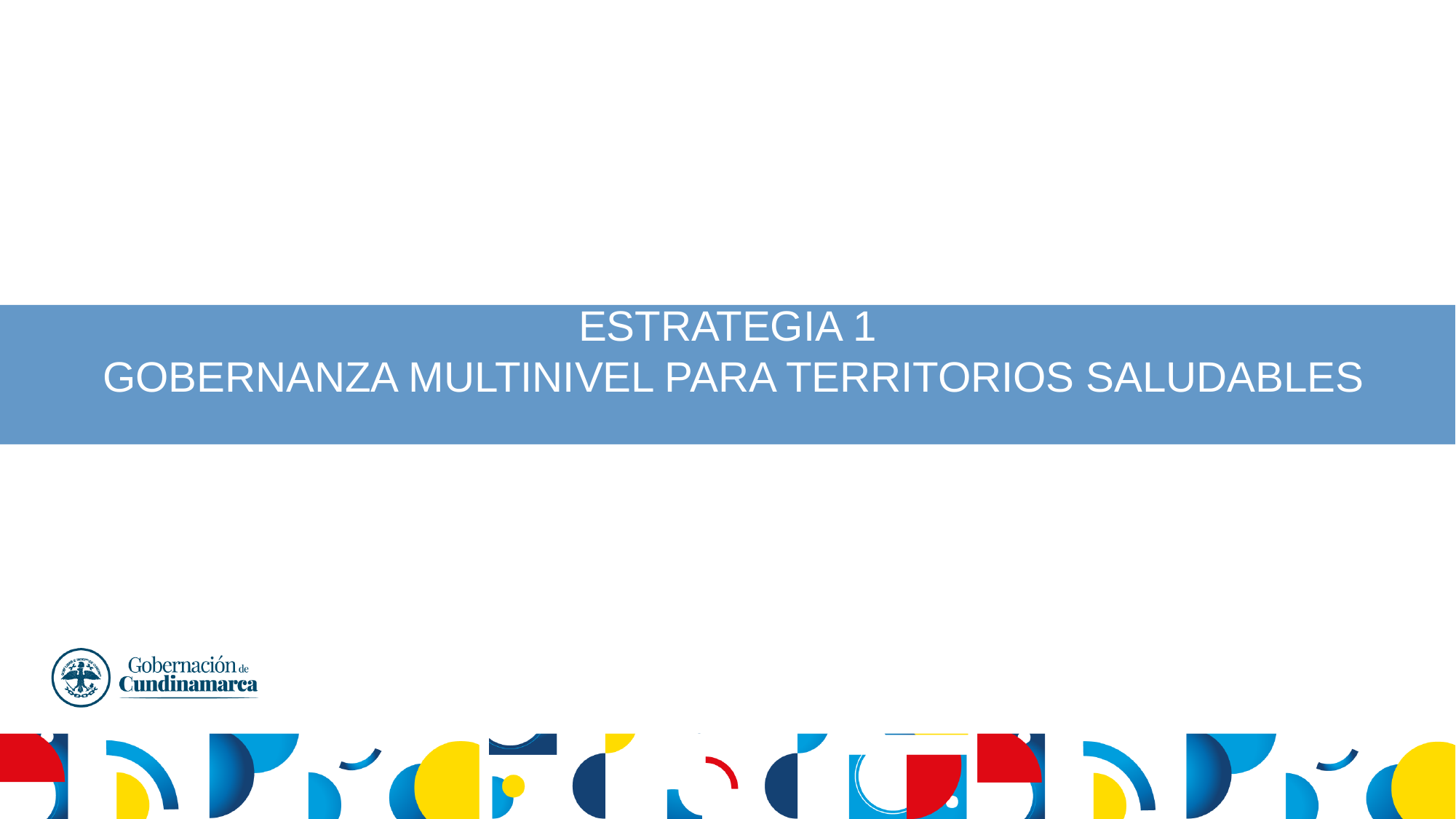

ESTRATEGIA 1
 GOBERNANZA MULTINIVEL PARA TERRITORIOS SALUDABLES